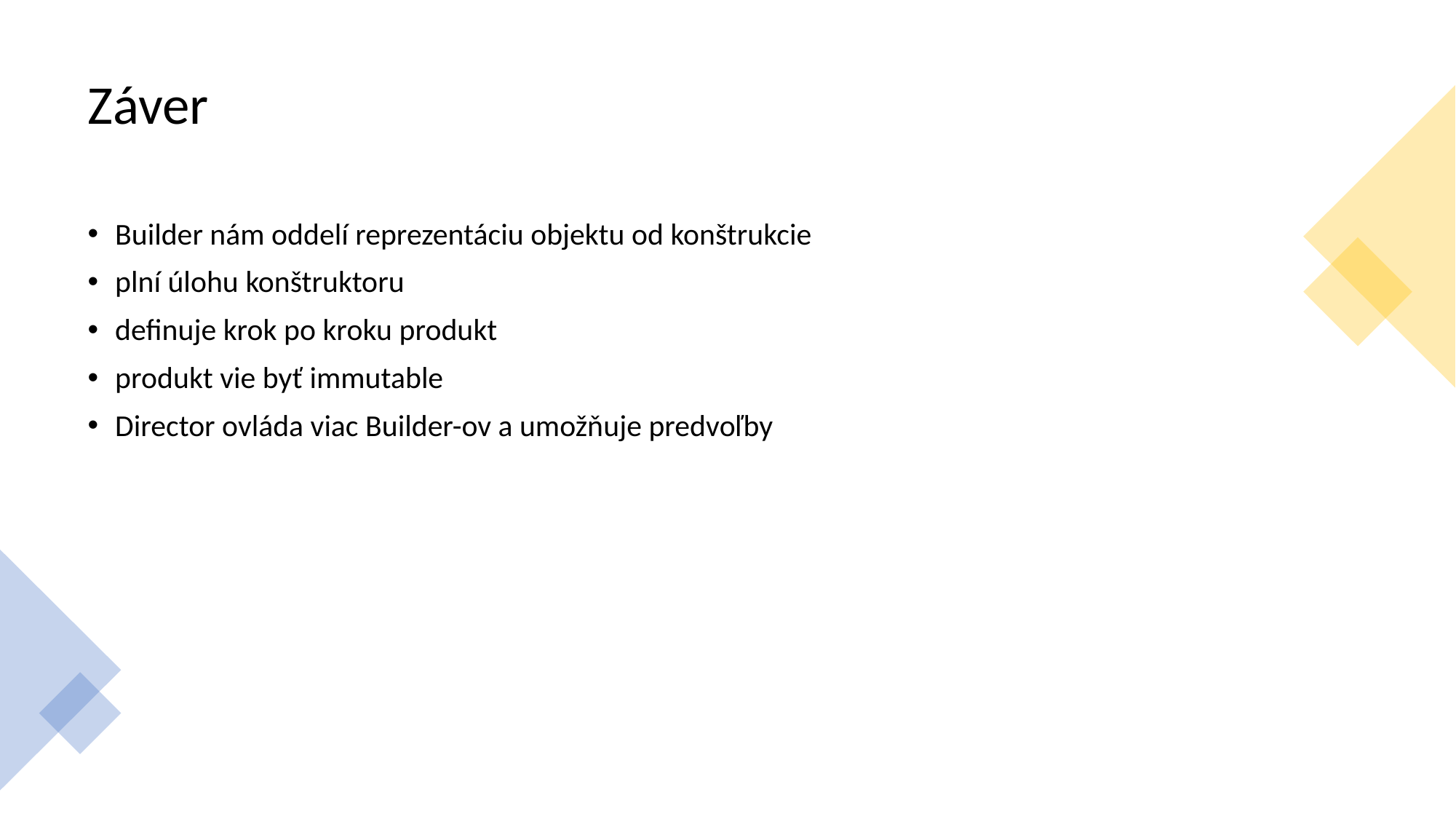

# Záver

Builder nám oddelí reprezentáciu objektu od konštrukcie
plní úlohu konštruktoru
definuje krok po kroku produkt
produkt vie byť immutable
Director ovláda viac Builder-ov a umožňuje predvoľby